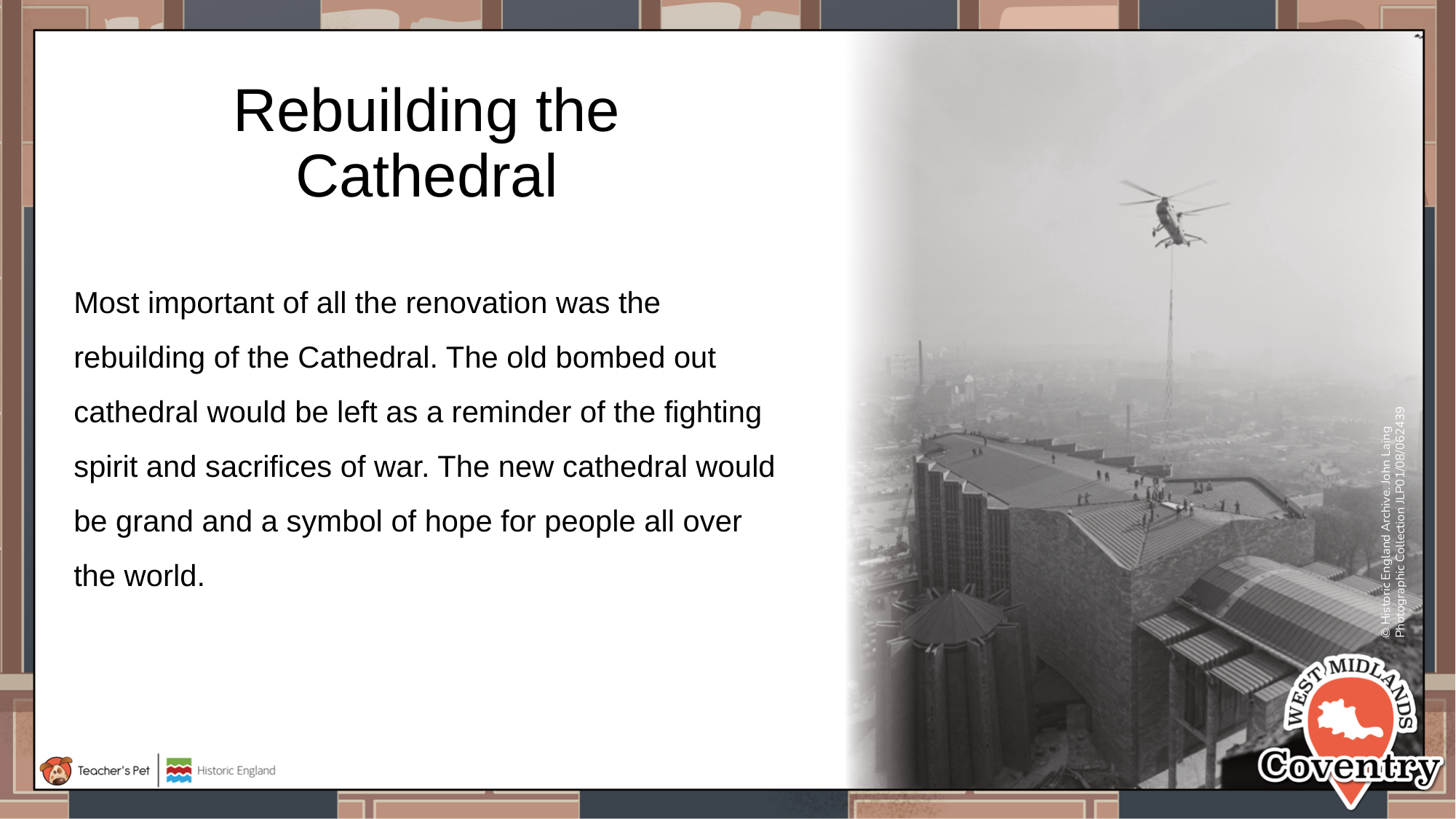

# Rebuilding the Cathedral

Rebuilding the Cathedral
Most important of all the renovation was the rebuilding of the Cathedral. The old bombed out cathedral would be left as a reminder of the fighting spirit and sacrifices of war. The new cathedral would be grand and a symbol of hope for people all over the world.
© Historic England Archive. John Laing Photographic Collection JLP01/08/062439